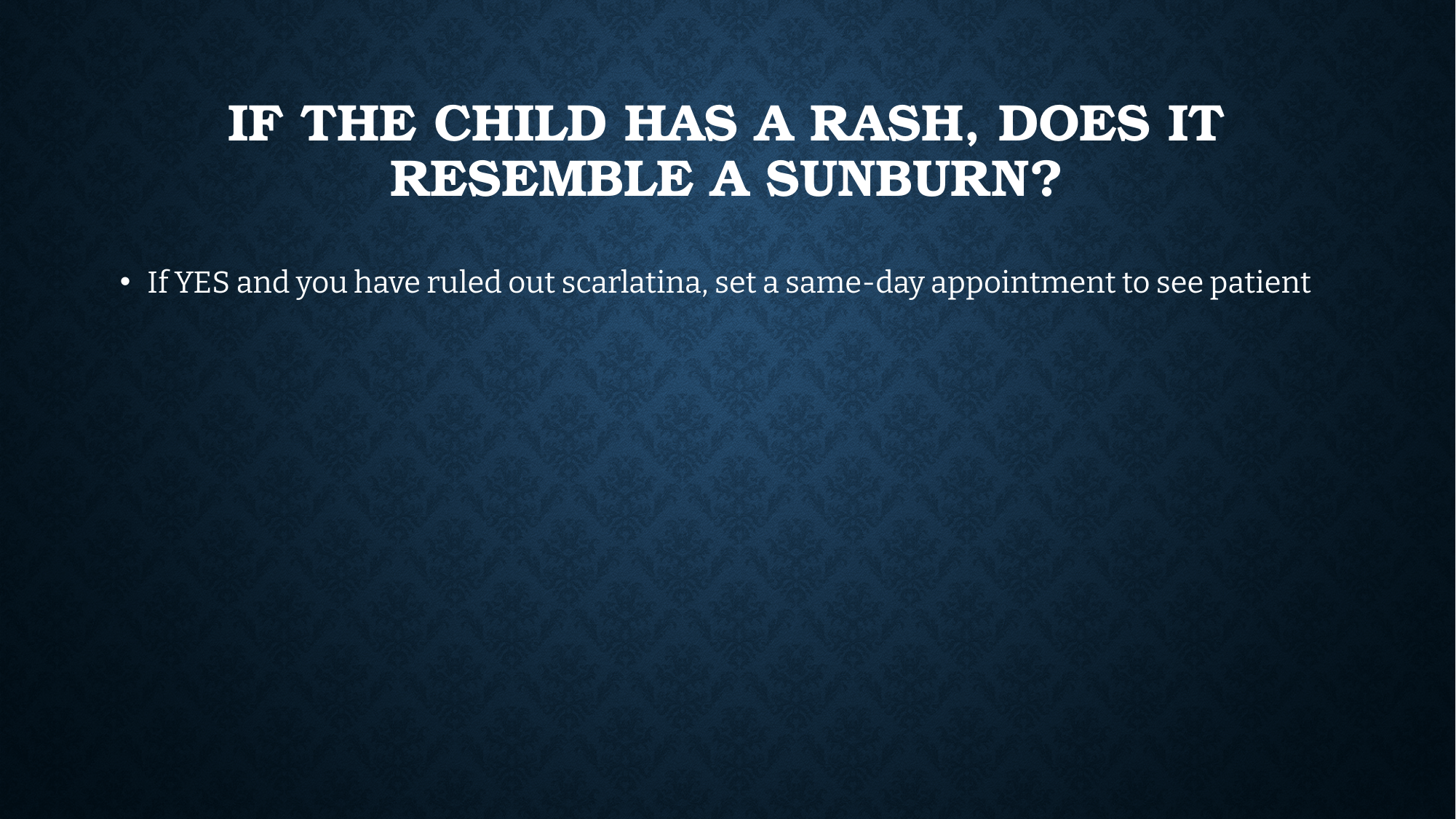

# IF the child has a rash, does it resemble a sunburn?
If YES and you have ruled out scarlatina, set a same-day appointment to see patient